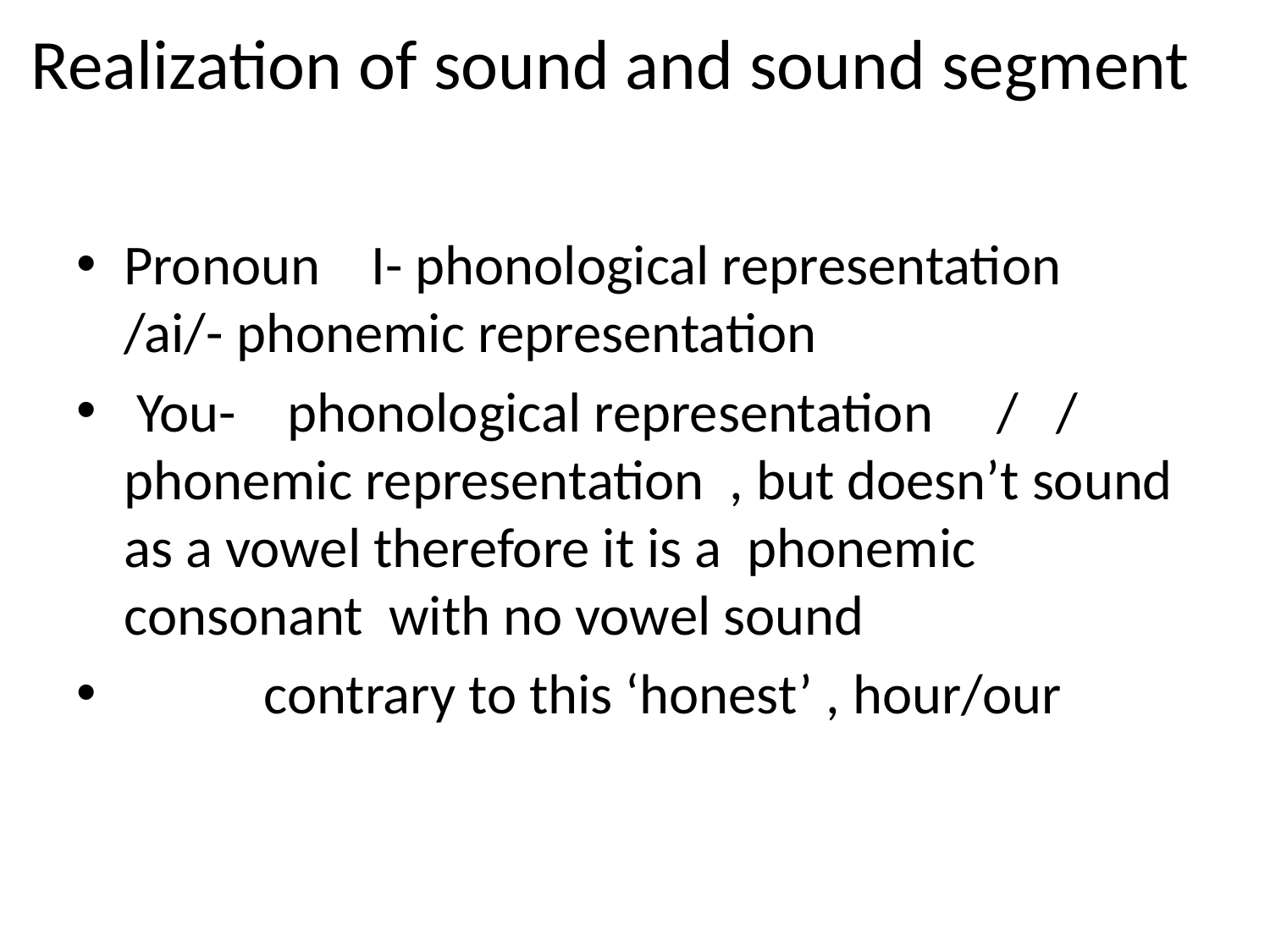

# Realization of sound and sound segment
Pronoun    I- phonological representation     /ai/- phonemic representation
 You-    phonological representation     /   /     phonemic representation  , but doesn’t sound as a vowel therefore it is a  phonemic consonant  with no vowel sound
           contrary to this ‘honest’ , hour/our